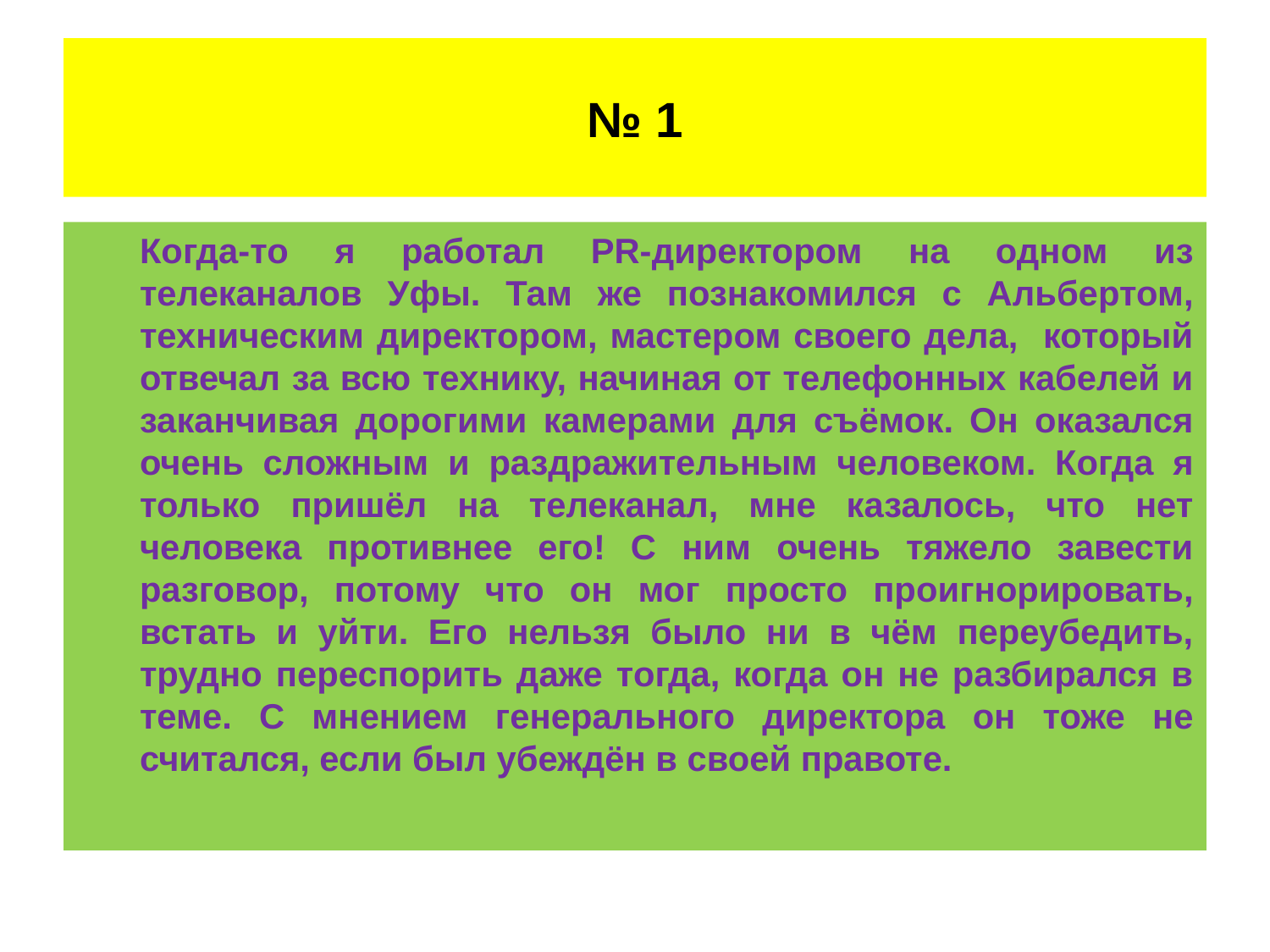

# № 1
Когда-то я работал PR-директором на одном из телеканалов Уфы. Там же познакомился с Альбертом, техническим директором, мастером своего дела,  который отвечал за всю технику, начиная от телефонных кабелей и заканчивая дорогими камерами для съёмок. Он оказался очень сложным и раздражительным человеком. Когда я только пришёл на телеканал, мне казалось, что нет человека противнее его! С ним очень тяжело завести разговор, потому что он мог просто проигнорировать, встать и уйти. Его нельзя было ни в чём переубедить, трудно переспорить даже тогда, когда он не разбирался в теме. С мнением генерального директора он тоже не считался, если был убеждён в своей правоте.